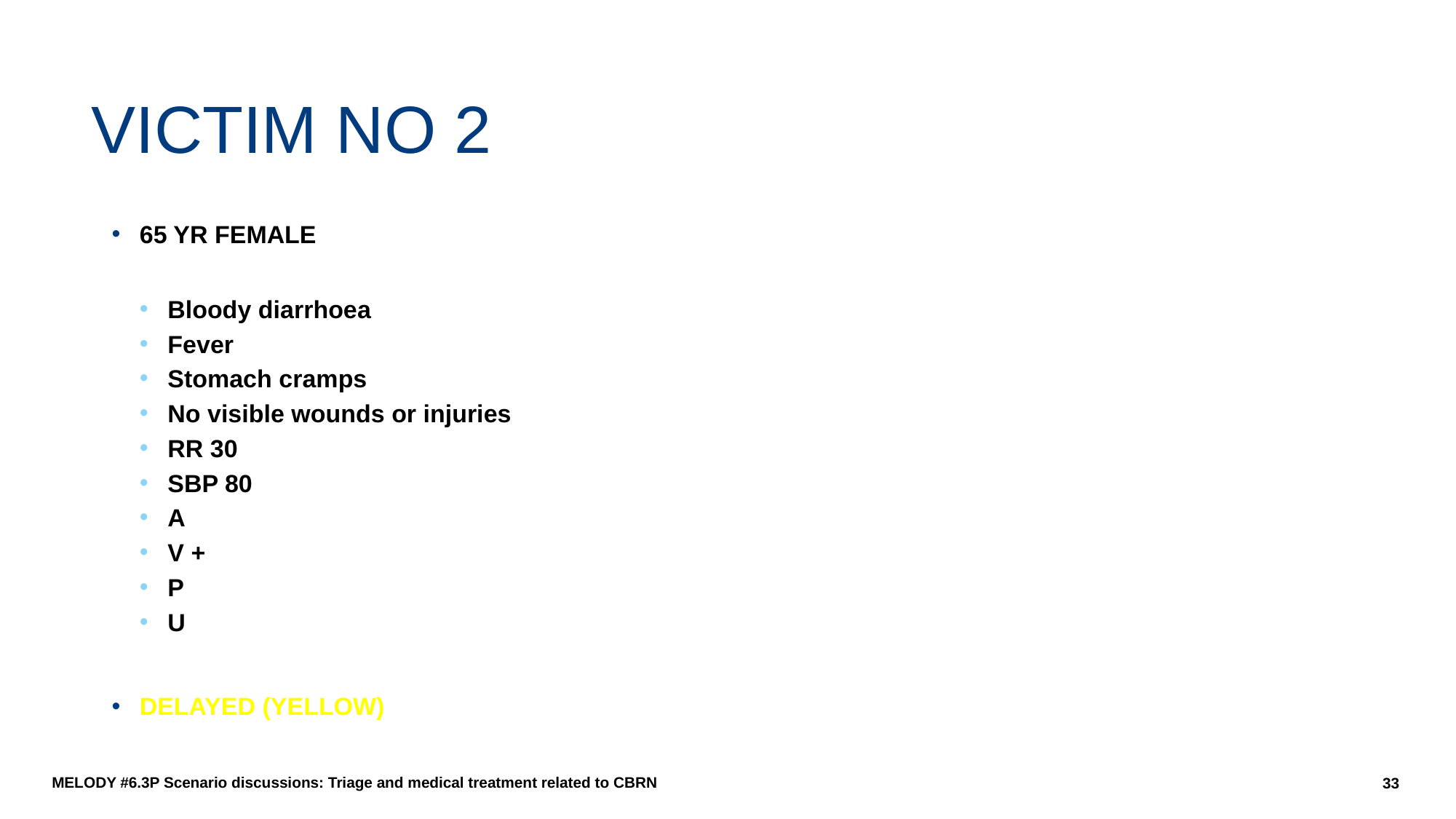

# VICTIM NO 2
65 YR FEMALE

Bloody diarrhoea
Fever
Stomach cramps
No visible wounds or injuries
RR 30
SBP 80
A
V +
P
U

DELAYED (YELLOW)

MELODY #6.3P Scenario discussions: Triage and medical treatment related to CBRN
33